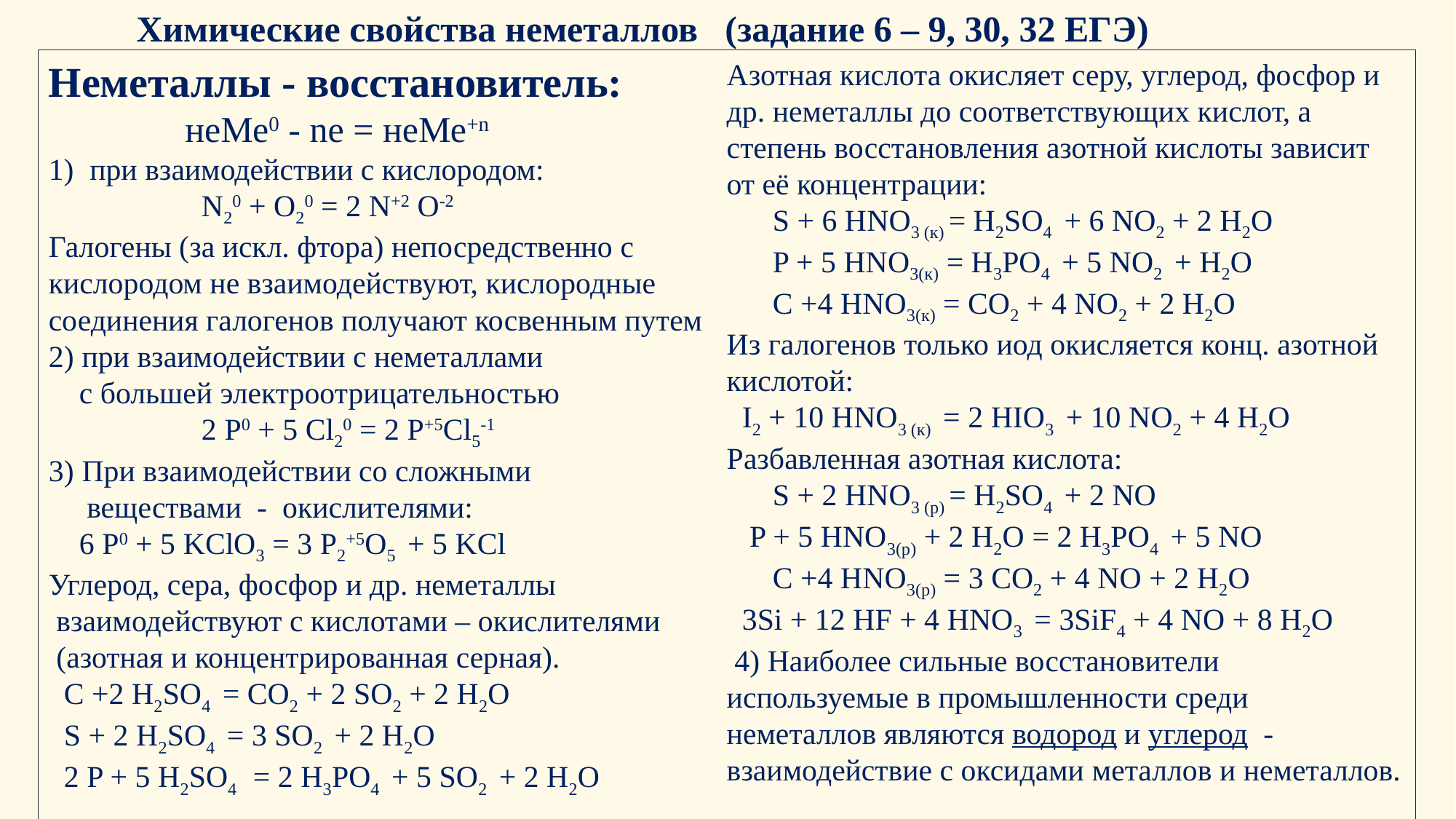

Химические свойства неметаллов   (задание 6 – 9, 30, 32 ЕГЭ)

Неметаллы - восстановитель:
               неМе0 - ne = неМе+n
при взаимодействии с кислородом:
                    N20 + O20 = 2 N+2 O-2
Галогены (за искл. фтора) непосредственно с кислородом не взаимодействуют, кислородные соединения галогенов получают косвенным путем
2) при взаимодействии с неметаллами
    с большей электроотрицательностью
                    2 P0 + 5 Cl20 = 2 P+5Cl5-1
3) При взаимодействии со сложными
     веществами  -  окислителями:
    6 P0 + 5 KClO3 = 3 P2+5O5  + 5 KCl
Углерод, сера, фосфор и др. неметаллы
 взаимодействуют с кислотами – окислителями
 (азотная и концентрированная серная).
  C +2 H2SO4  = CO2 + 2 SO2 + 2 H2O
  S + 2 H2SO4  = 3 SO2  + 2 H2O
  2 P + 5 H2SO4   = 2 H3PO4  + 5 SO2  + 2 H2O

Азотная кислота окисляет серу, углерод, фосфор и др. неметаллы до соответствующих кислот, а степень восстановления азотной кислоты зависит от её концентрации:
      S + 6 HNO3 (к) = H2SO4  + 6 NO2 + 2 H2O
      P + 5 HNO3(к) = H3PO4  + 5 NO2  + H2O
      C +4 HNO3(к) = CO2 + 4 NO2 + 2 H2O
Из галогенов только иод окисляется конц. азотной кислотой:
  I2 + 10 HNO3 (к)  = 2 HIO3  + 10 NO2 + 4 H2O
Разбавленная азотная кислота:
      S + 2 HNO3 (р) = H2SO4  + 2 NO
   P + 5 HNO3(р) + 2 H2O = 2 H3PO4  + 5 NO
      C +4 HNO3(р) = 3 CO2 + 4 NO + 2 H2O
  3Si + 12 HF + 4 HNO3  = 3SiF4 + 4 NO + 8 H2O
 4) Наиболее сильные восстановители
используемые в промышленности среди
неметаллов являются водород и углерод  - взаимодействие с оксидами металлов и неметаллов.